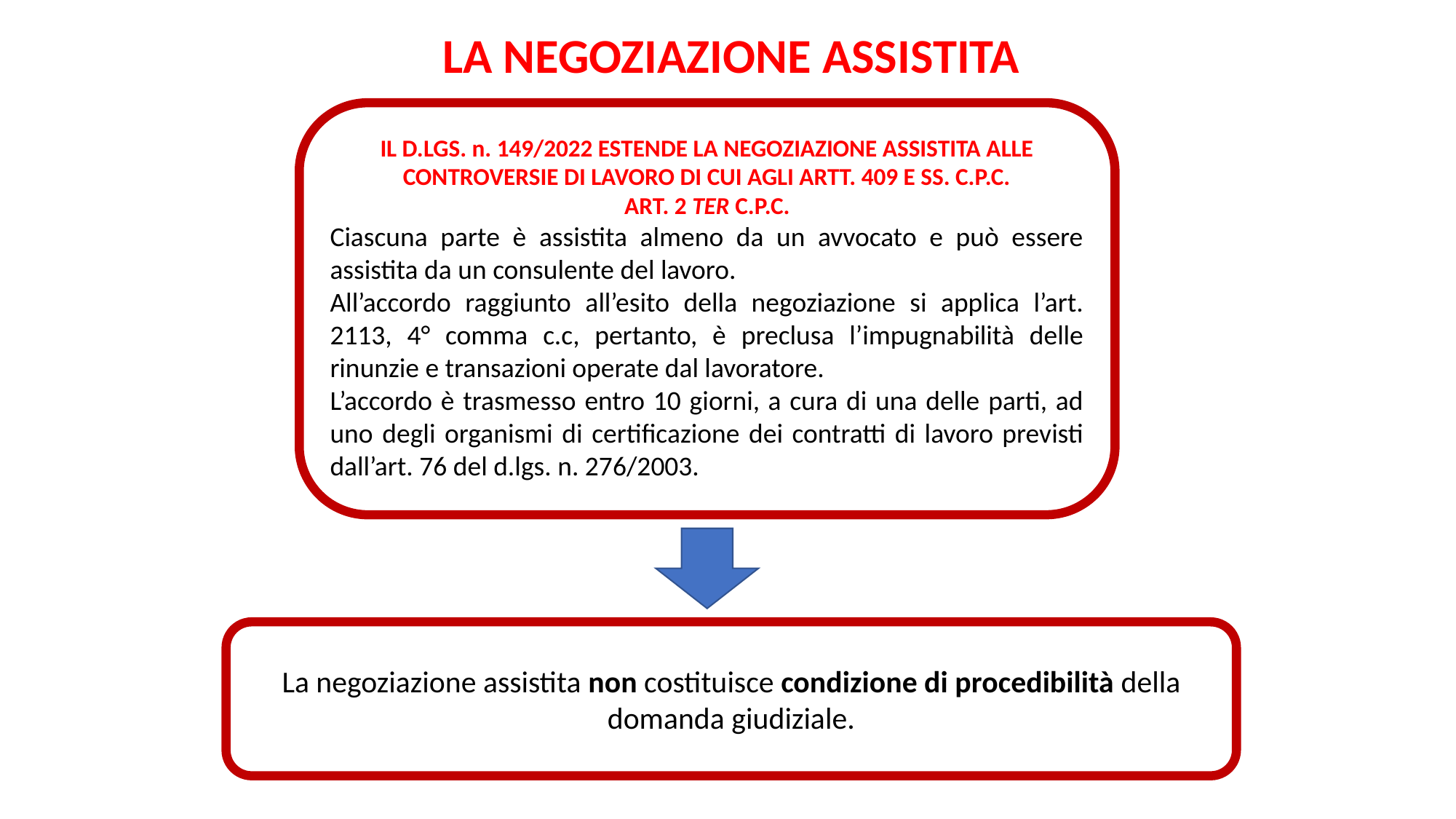

LA NEGOZIAZIONE ASSISTITA

IL D.LGS. n. 149/2022 ESTENDE LA NEGOZIAZIONE ASSISTITA ALLE CONTROVERSIE DI LAVORO DI CUI AGLI ARTT. 409 E SS. C.P.C.
ART. 2 TER C.P.C.
Ciascuna parte è assistita almeno da un avvocato e può essere assistita da un consulente del lavoro.
All’accordo raggiunto all’esito della negoziazione si applica l’art. 2113, 4° comma c.c, pertanto, è preclusa l’impugnabilità delle rinunzie e transazioni operate dal lavoratore.
L’accordo è trasmesso entro 10 giorni, a cura di una delle parti, ad uno degli organismi di certificazione dei contratti di lavoro previsti dall’art. 76 del d.lgs. n. 276/2003.

La negoziazione assistita non costituisce condizione di procedibilità della domanda giudiziale.